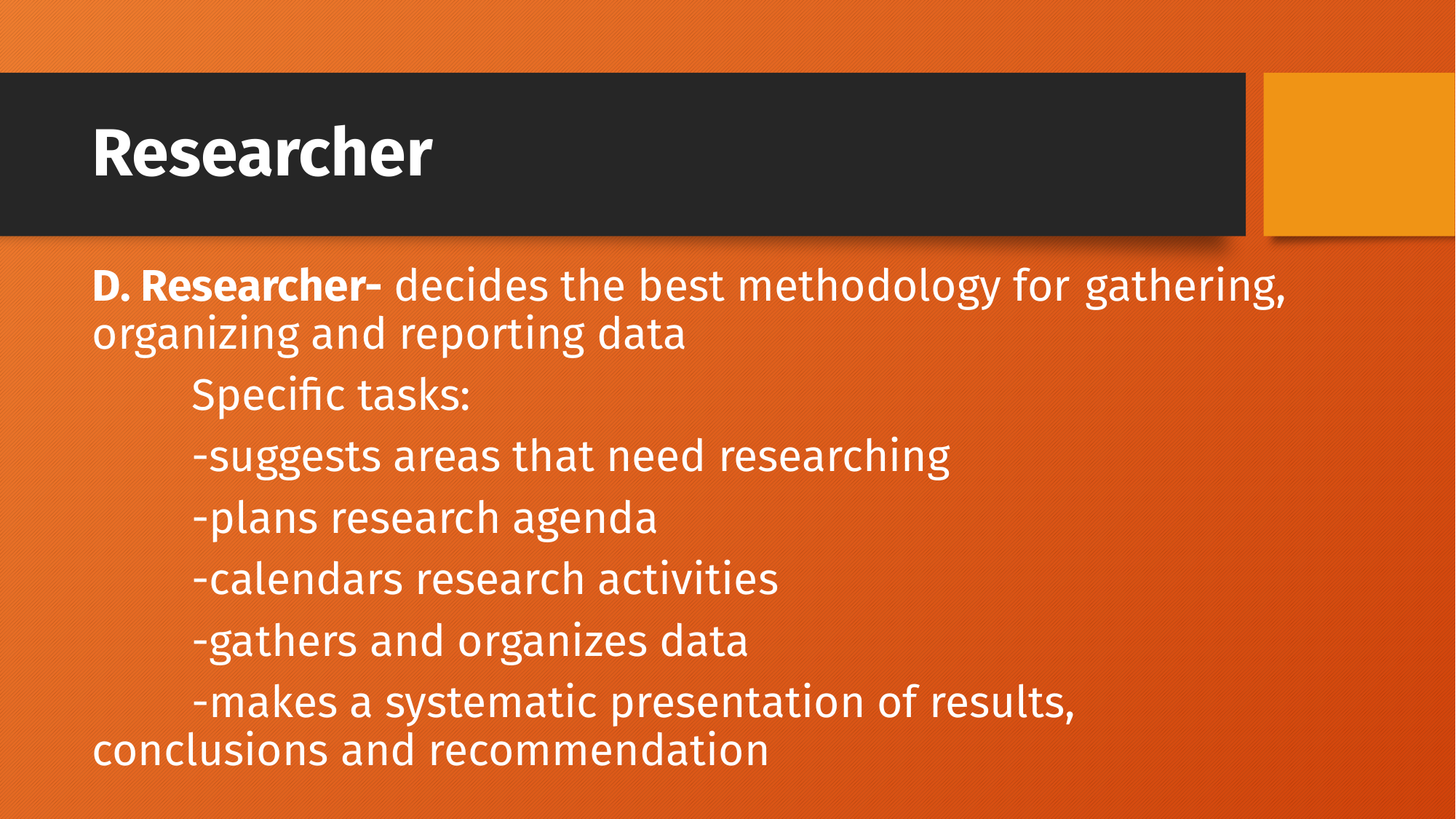

# Researcher
D. Researcher- decides the best methodology for 	gathering, organizing and reporting data
	Specific tasks:
		-suggests areas that need researching
		-plans research agenda
		-calendars research activities
		-gathers and organizes data
		-makes a systematic presentation of results, 		conclusions and recommendation